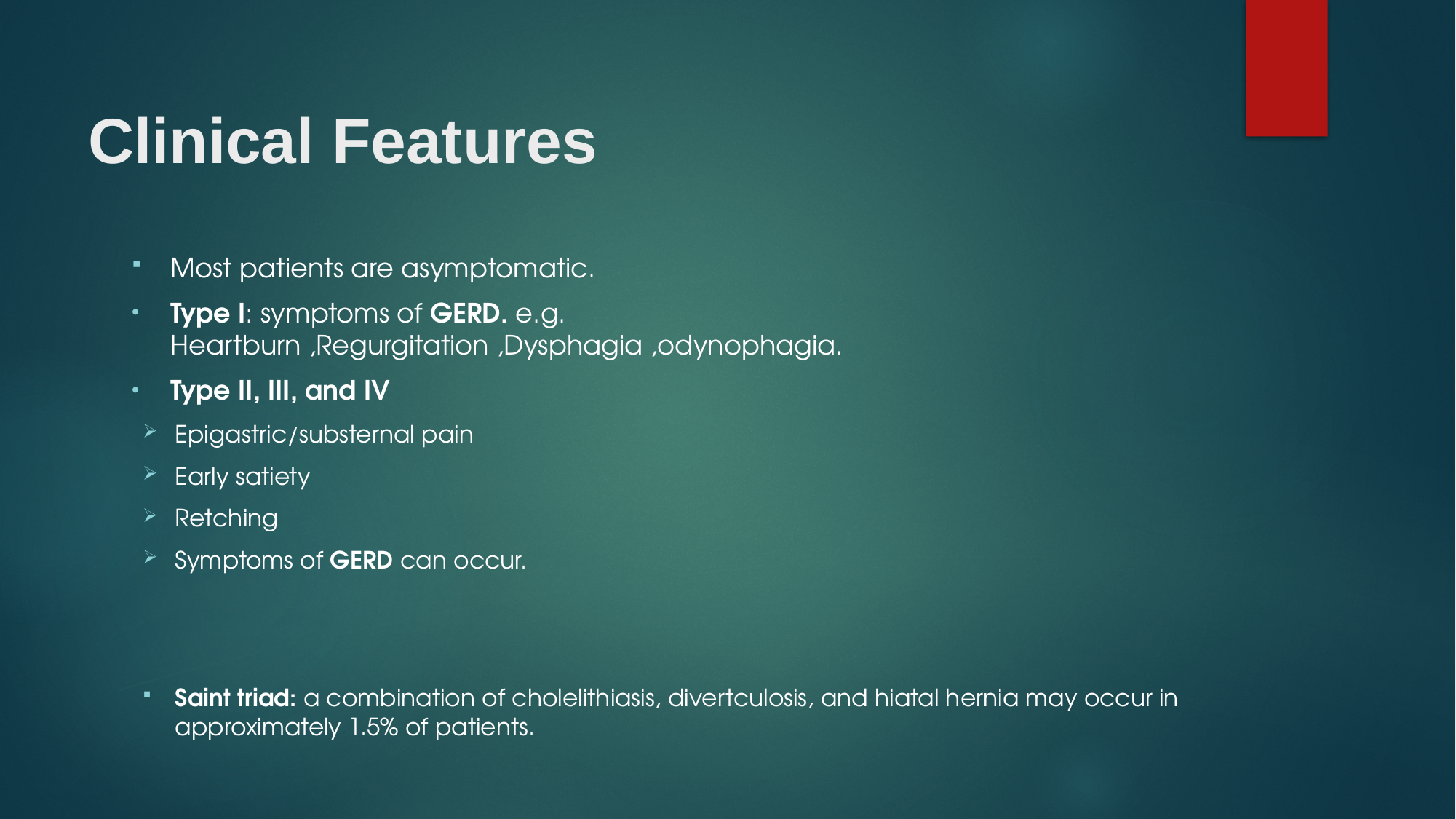

# Clinical Features
Most patients are asymptomatic.
Type I: symptoms of GERD. e.g. Heartburn ,Regurgitation ,Dysphagia ,odynophagia.
Type II, III, and IV
Epigastric/substernal pain
Early satiety
Retching
Symptoms of GERD can occur.

Saint triad: a combination of cholelithiasis, divertculosis, and hiatal hernia may occur in approximately 1.5% of patients.